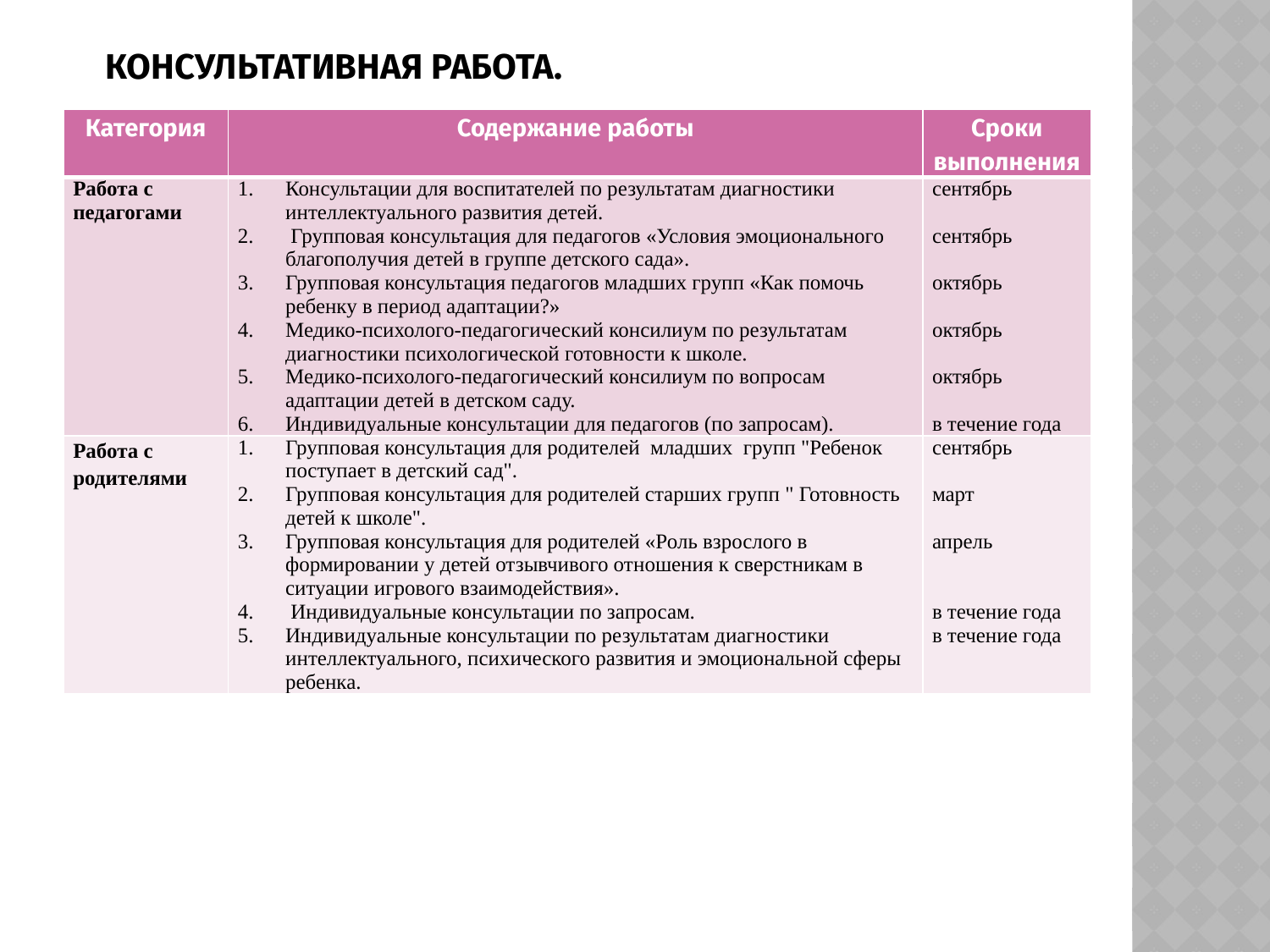

# Консультативная работа.
| Категория | Содержание работы | Сроки выполнения |
| --- | --- | --- |
| Работа с педагогами | Консультации для воспитателей по результатам диагностики интеллектуального развития детей. Групповая консультация для педагогов «Условия эмоционального благополучия детей в группе детского сада». Групповая консультация педагогов младших групп «Как помочь ребенку в период адаптации?» Медико-психолого-педагогический консилиум по результатам диагностики психологической готовности к школе. Медико-психолого-педагогический консилиум по вопросам адаптации детей в детском саду. Индивидуальные консультации для педагогов (по запросам). | сентябрь сентябрь октябрь октябрь октябрь в течение года |
| Работа с родителями | Групповая консультация для родителей младших групп "Ребенок поступает в детский сад". Групповая консультация для родителей старших групп " Готовность детей к школе". Групповая консультация для родителей «Роль взрослого в формировании у детей отзывчивого отношения к сверстникам в ситуации игрового взаимодействия». Индивидуальные консультации по запросам. Индивидуальные консультации по результатам диагностики интеллектуального, психического развития и эмоциональной сферы ребенка. | сентябрь март апрель в течение года в течение года |